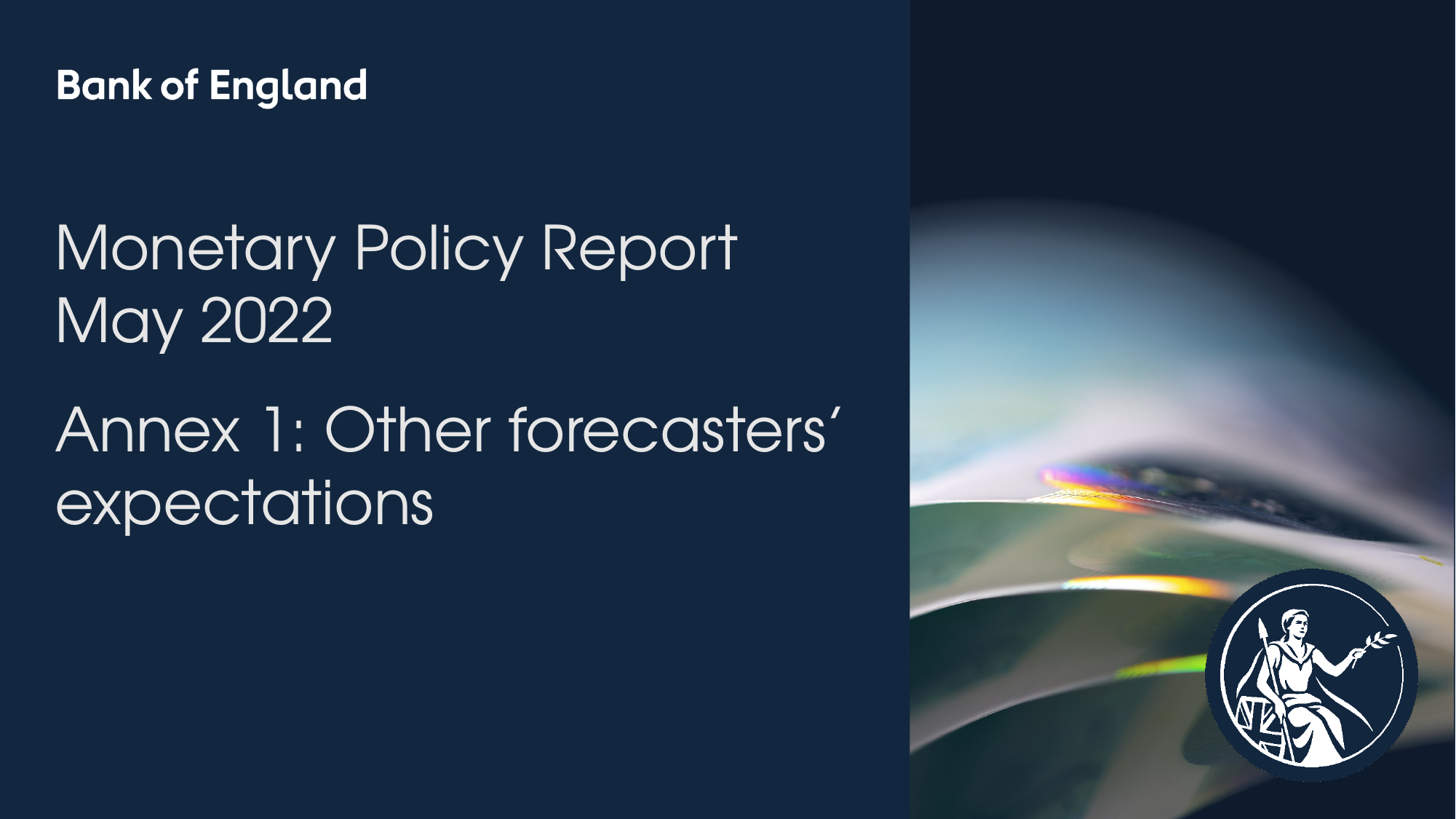

Monetary Policy Report
May 2022
Annex 1: Other forecasters’ expectations